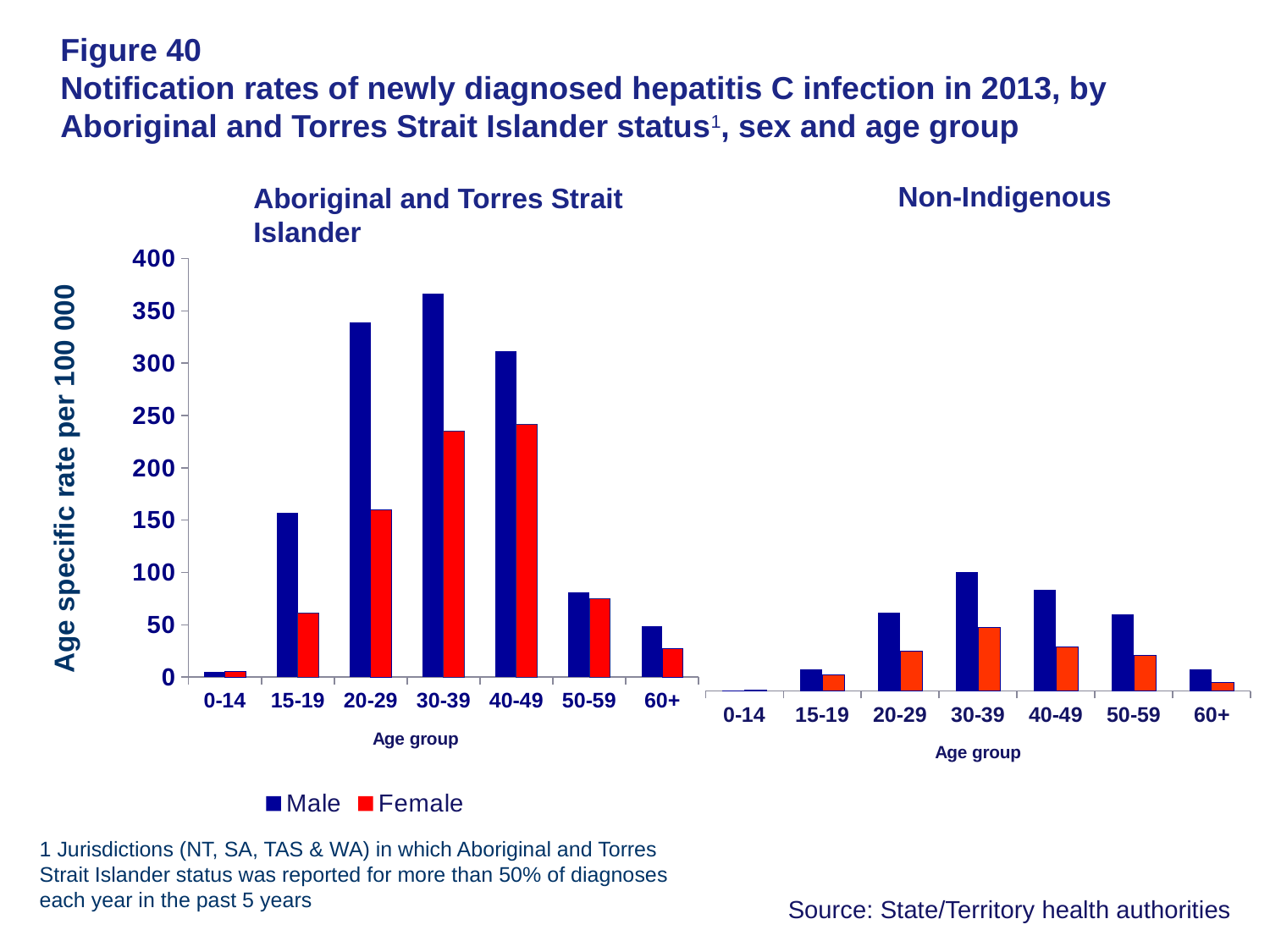

# Figure 40 Notification rates of newly diagnosed hepatitis C infection in 2013, by Aboriginal and Torres Strait Islander status1, sex and age group
Non-Indigenous
Aboriginal and Torres Strait Islander

### Chart

| Category | Male | Female |
|---|---|---|
| 0-14 | 5.2 | 5.4 |
| 15-19 | 157.0 | 61.3 |
| 20-29 | 339.3 | 159.7 |
| 30-39 | 366.5 | 235.4 |
| 40-49 | 311.7 | 241.8 |
| 50-59 | 80.7 | 74.9 |
| 60+ | 48.8 | 27.3 |

### Chart

| Category | Male | Female |
|---|---|---|
| 0-14 | 0.5 | 0.5 |
| 15-19 | 20.6 | 15.0 |
| 20-29 | 74.2 | 38.0 |
| 30-39 | 112.8 | 59.8 |
| 40-49 | 96.1 | 41.8 |
| 50-59 | 72.7 | 34.0 |
| 60+ | 20.6 | 8.0 |
1 Jurisdictions (NT, SA, TAS & WA) in which Aboriginal and Torres Strait Islander status was reported for more than 50% of diagnoses each year in the past 5 years
 Source: State/Territory health authorities